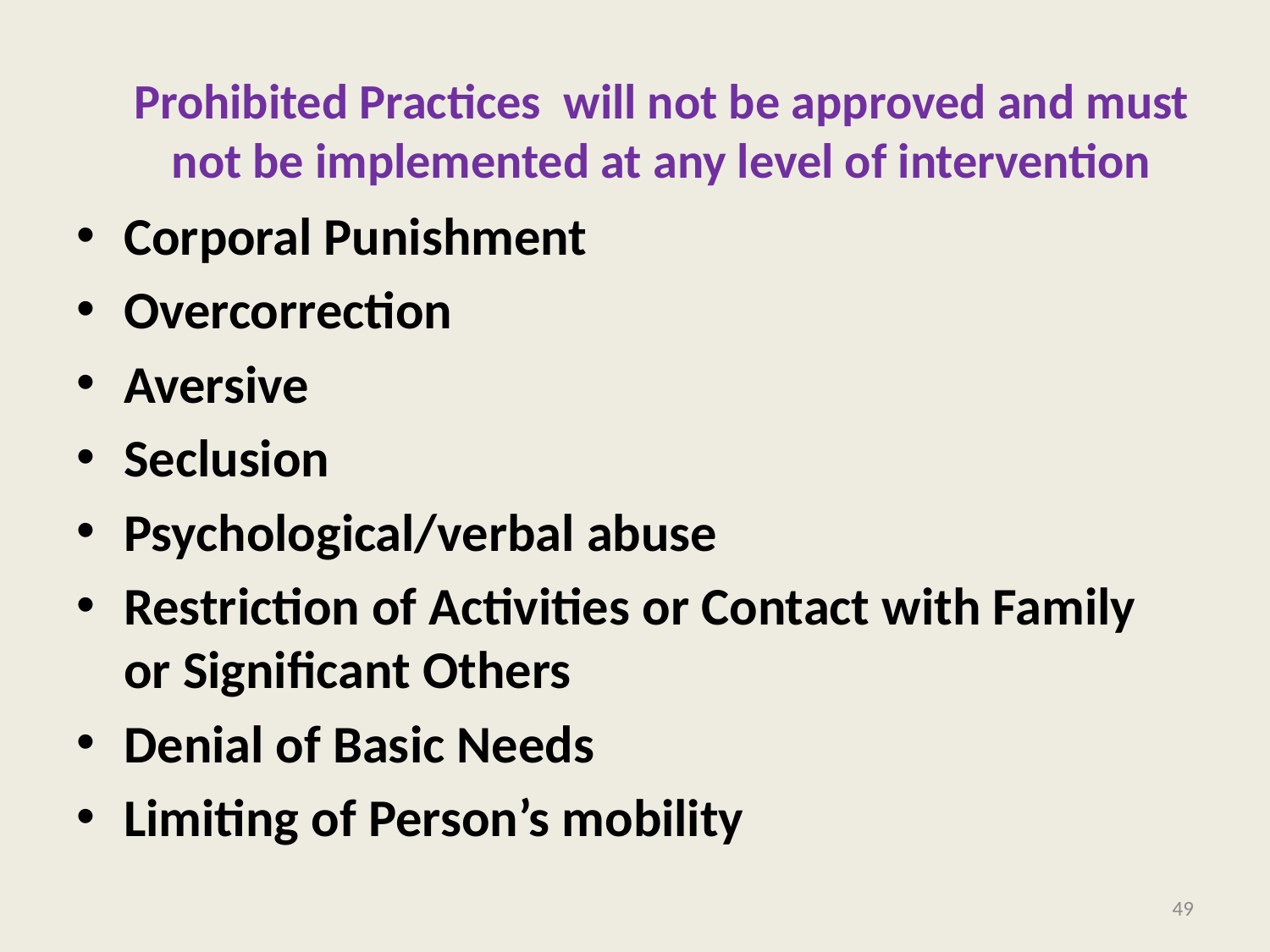

Prohibited Practices  will not be approved and must not be implemented at any level of intervention
Corporal Punishment
Overcorrection
Aversive
Seclusion
Psychological/verbal abuse
Restriction of Activities or Contact with Family or Significant Others
Denial of Basic Needs
Limiting of Person’s mobility

49